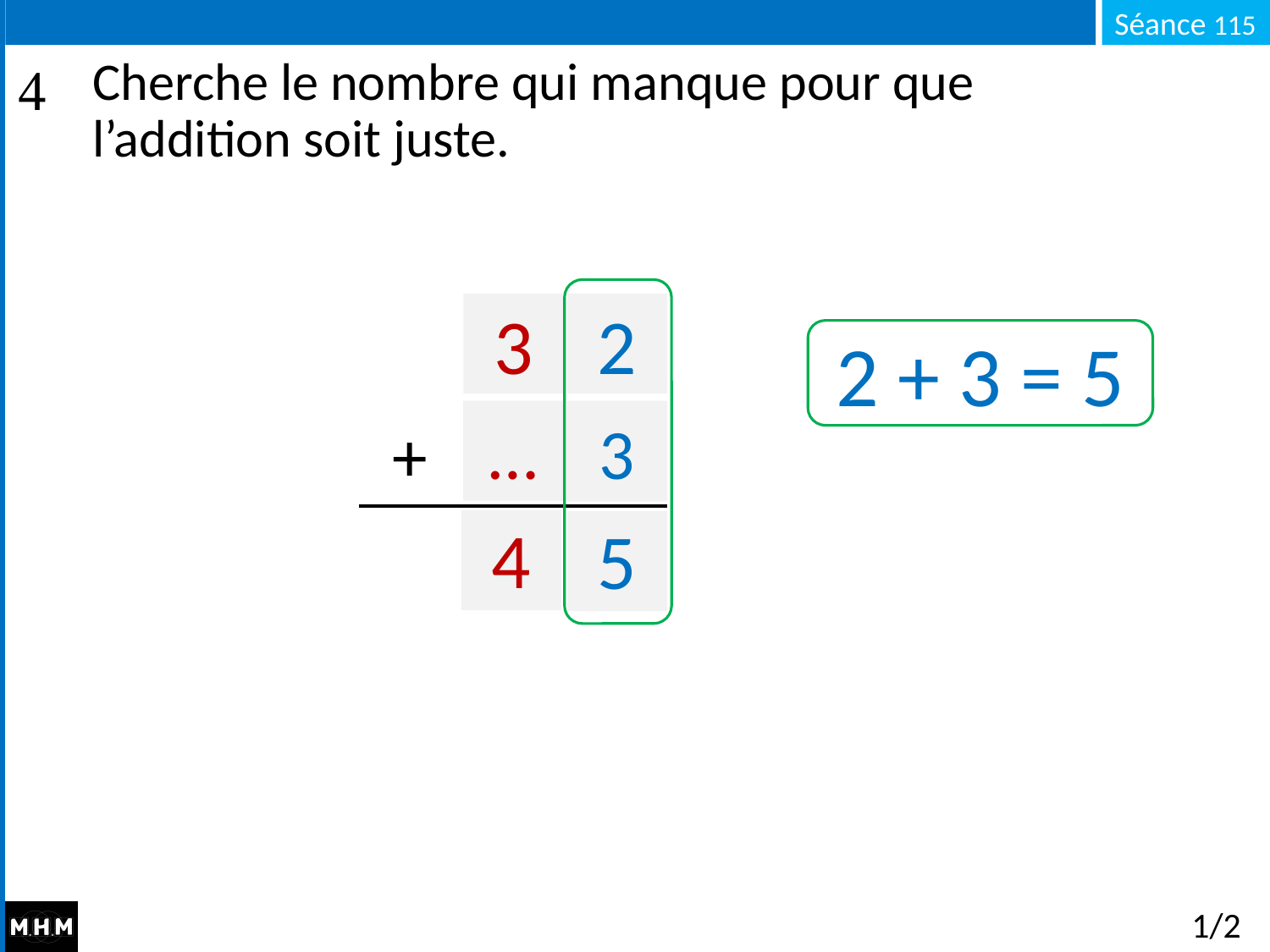

# Cherche le nombre qui manque pour que l’addition soit juste.

3
2
2 + 3 = 5
+
…
3
…
4
5
1/2